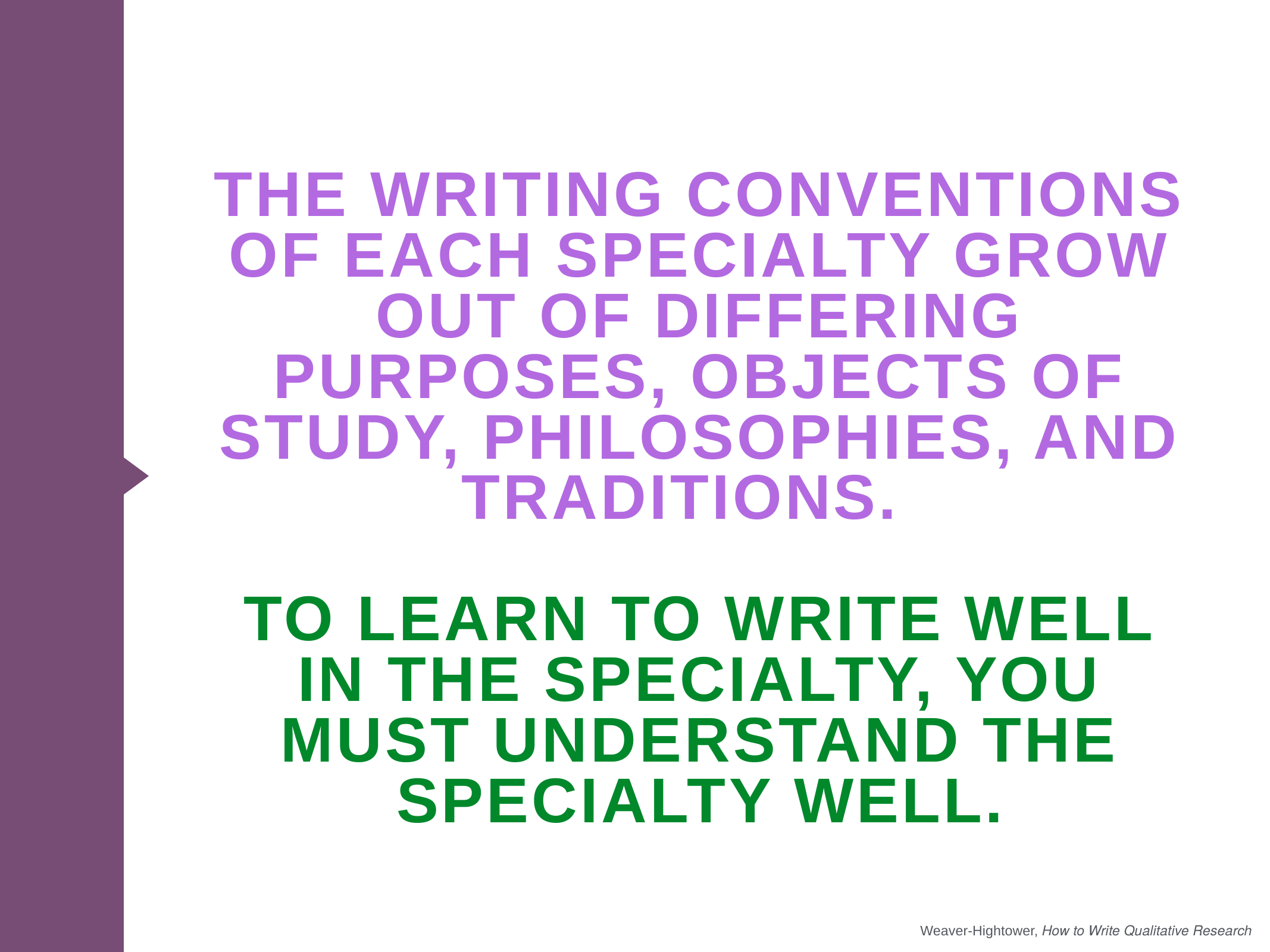

# The writing conventions of each specialty grow out of differing purposes, objects of study, philosophies, and traditions.

To learn to write well in the specialty, you must understand the specialty well.